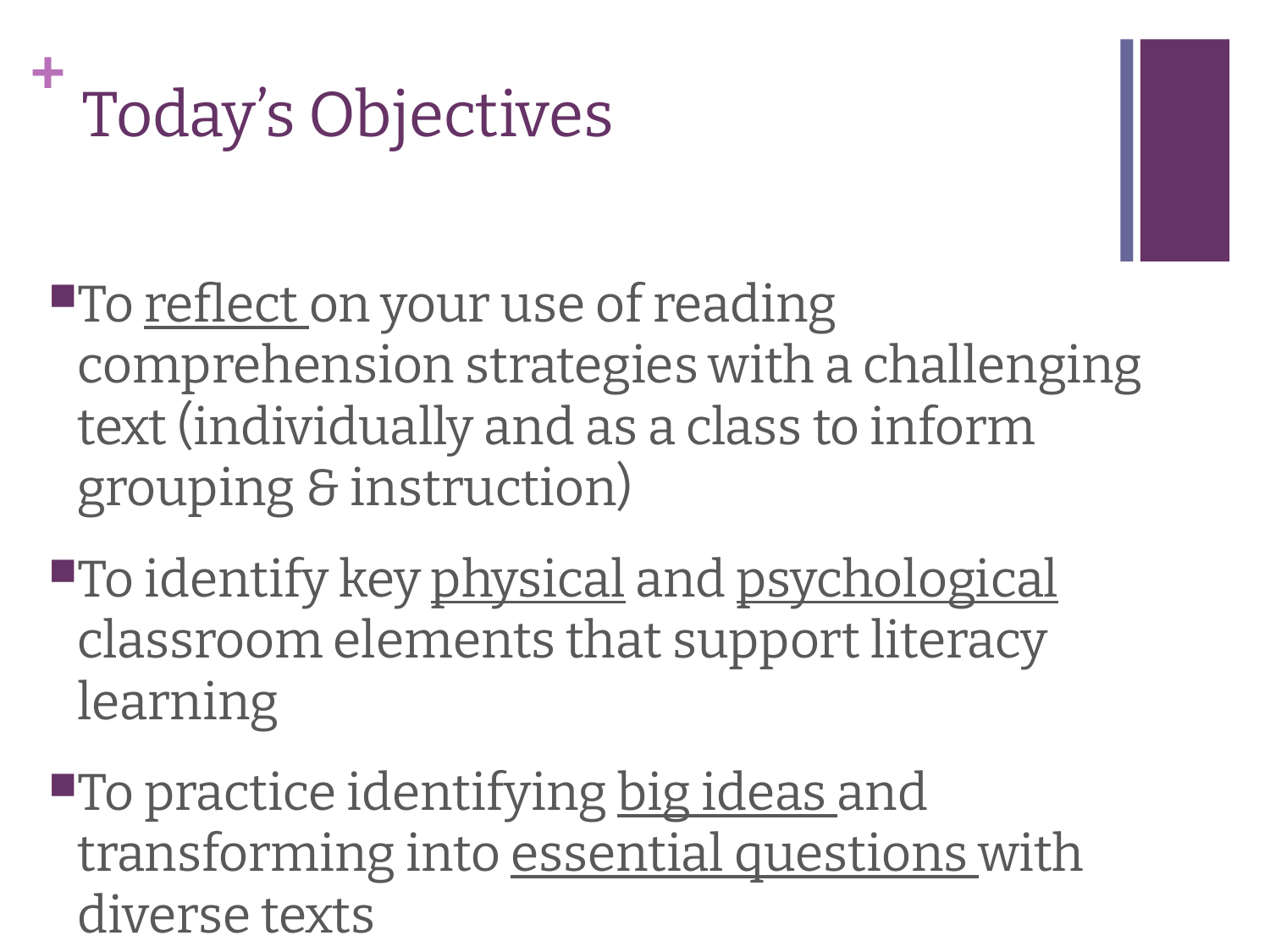

# Today’s Objectives
To reflect on your use of reading comprehension strategies with a challenging text (individually and as a class to inform grouping & instruction)
To identify key physical and psychological classroom elements that support literacy learning
To practice identifying big ideas and transforming into essential questions with diverse texts